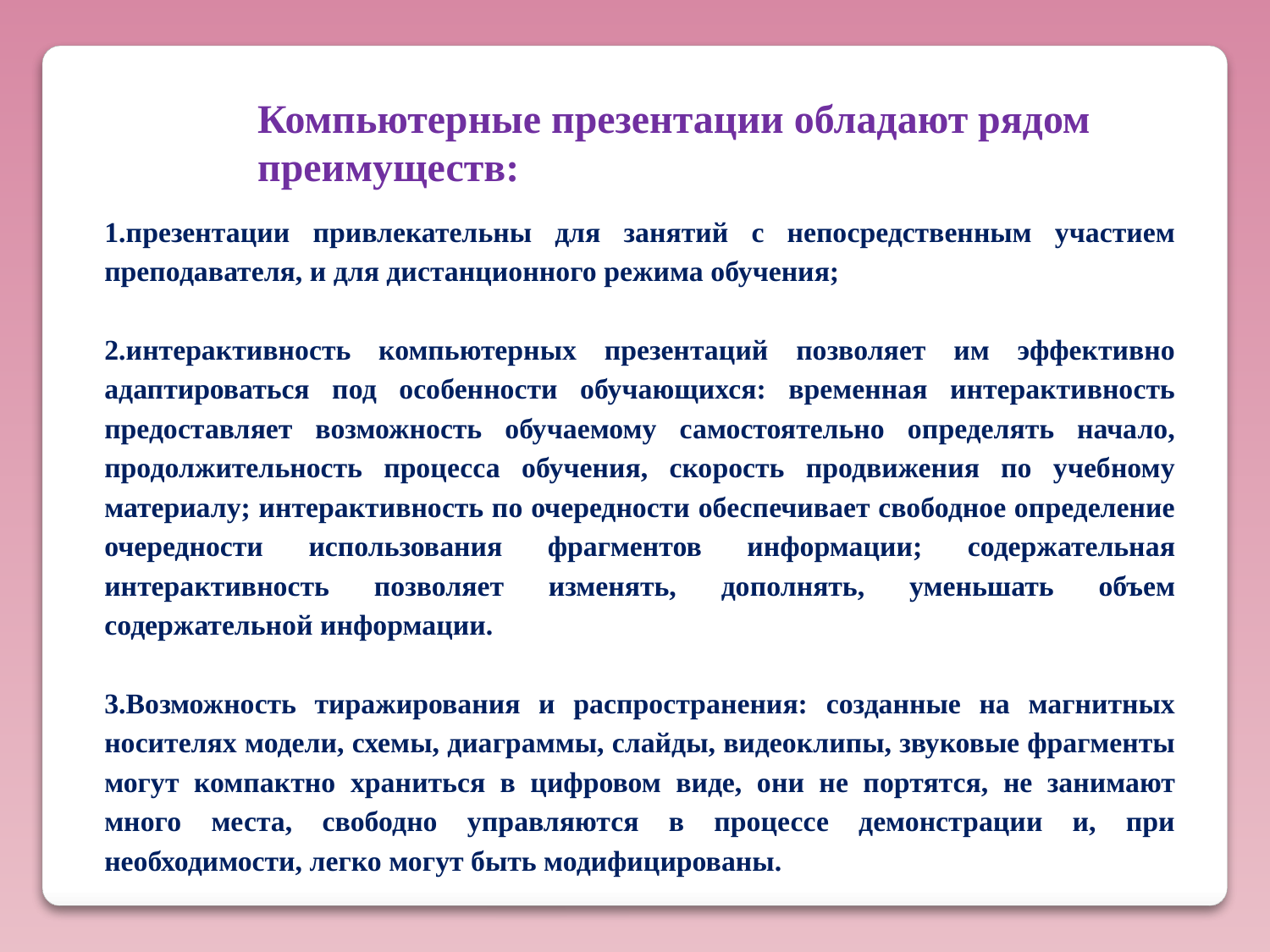

Компьютерные презентации обладают рядом преимуществ:
1.презентации привлекательны для занятий с непосредственным участием преподавателя, и для дистанционного режима обучения;

2.интерактивность компьютерных презентаций позволяет им эффективно адаптироваться под особенности обучающихся: временная интерактивность предоставляет возможность обучаемому самостоятельно определять начало, продолжительность процесса обучения, скорость продвижения по учебному материалу; интерактивность по очередности обеспечивает свободное определение очередности использования фрагментов информации; содержательная интерактивность позволяет изменять, дополнять, уменьшать объем содержательной информации.

3.Возможность тиражирования и распространения: созданные на магнитных носителях модели, схемы, диаграммы, слайды, видеоклипы, звуковые фрагменты могут компактно храниться в цифровом виде, они не портятся, не занимают много места, свободно управляются в процессе демонстрации и, при необходимости, легко могут быть модифицированы.